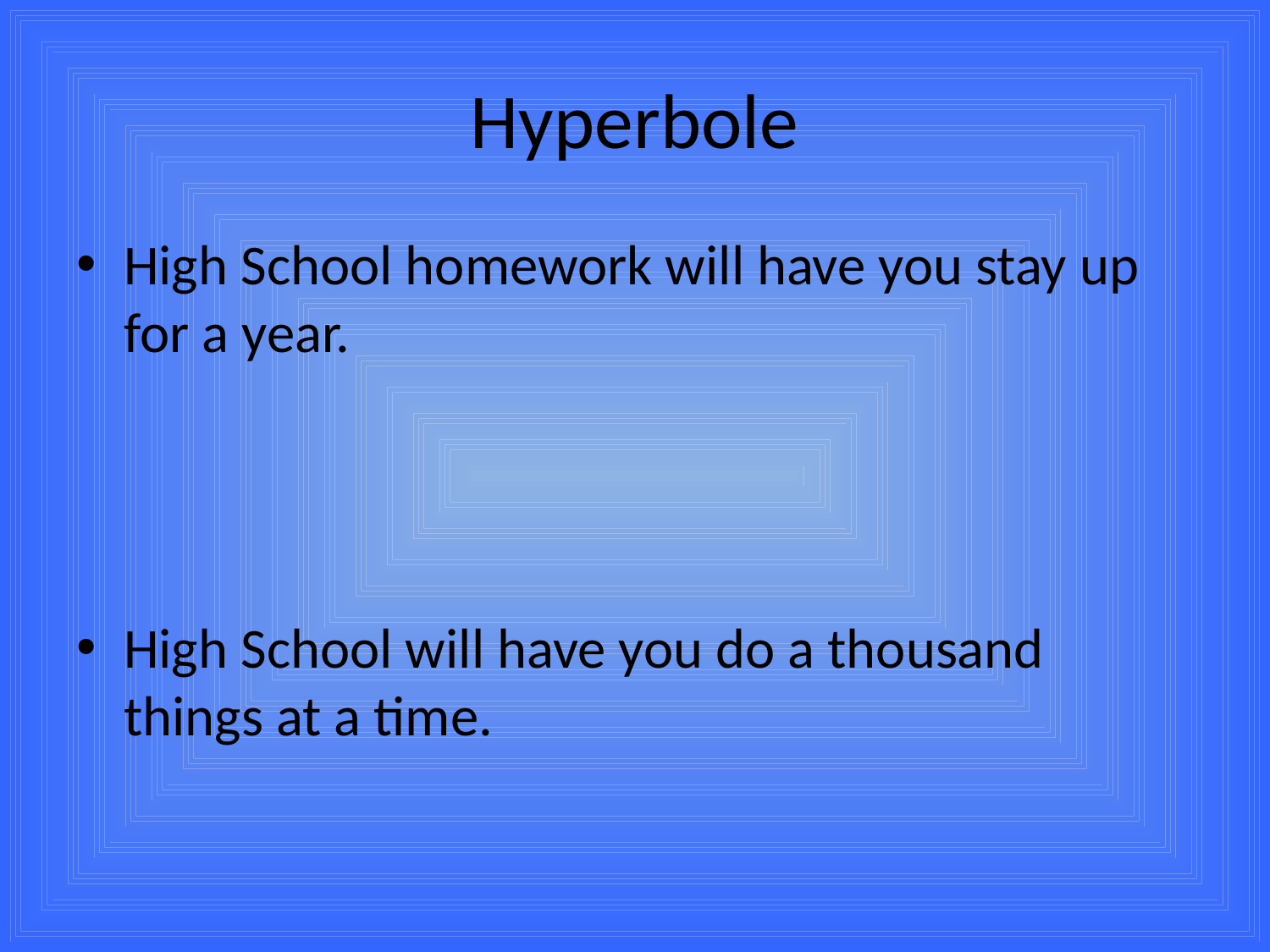

# Hyperbole
High School homework will have you stay up for a year.

High School will have you do a thousand things at a time.